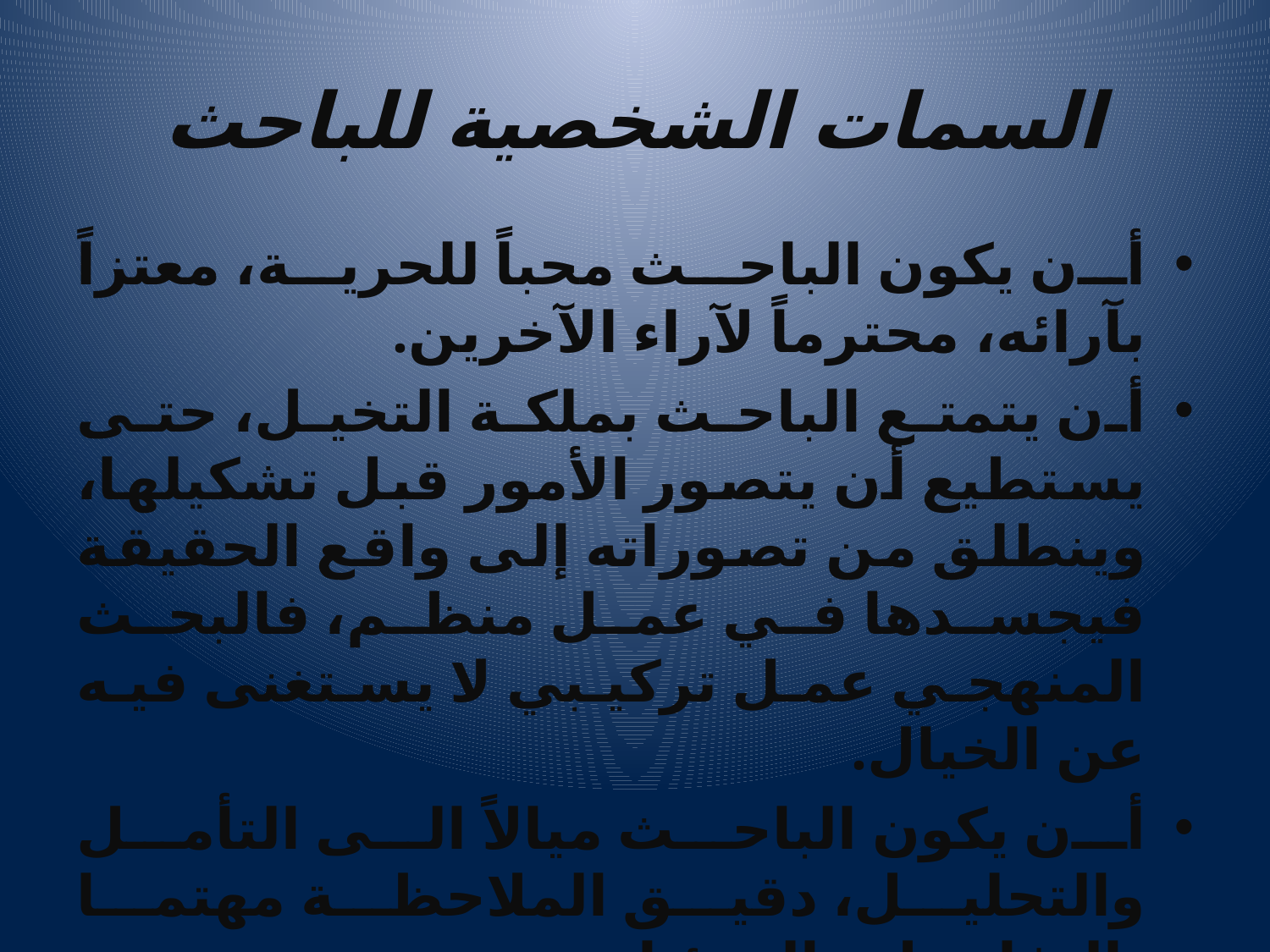

# السمات الشخصية للباحث
أن يكون الباحث محباً للحرية، معتزاً بآرائه، محترماً لآراء الآخرين.
أن يتمتع الباحث بملكة التخيل، حتى يستطيع أن يتصور الأمور قبل تشكيلها، وينطلق من تصوراته إلى واقع الحقيقة فيجسدها في عمل منظم، فالبحث المنهجي عمل تركيبي لا يستغنى فيه عن الخيال.
أن يكون الباحث ميالاً الى التأمل والتحليل، دقيق الملاحظة مهتما بالتفاصيل والجزئيات.